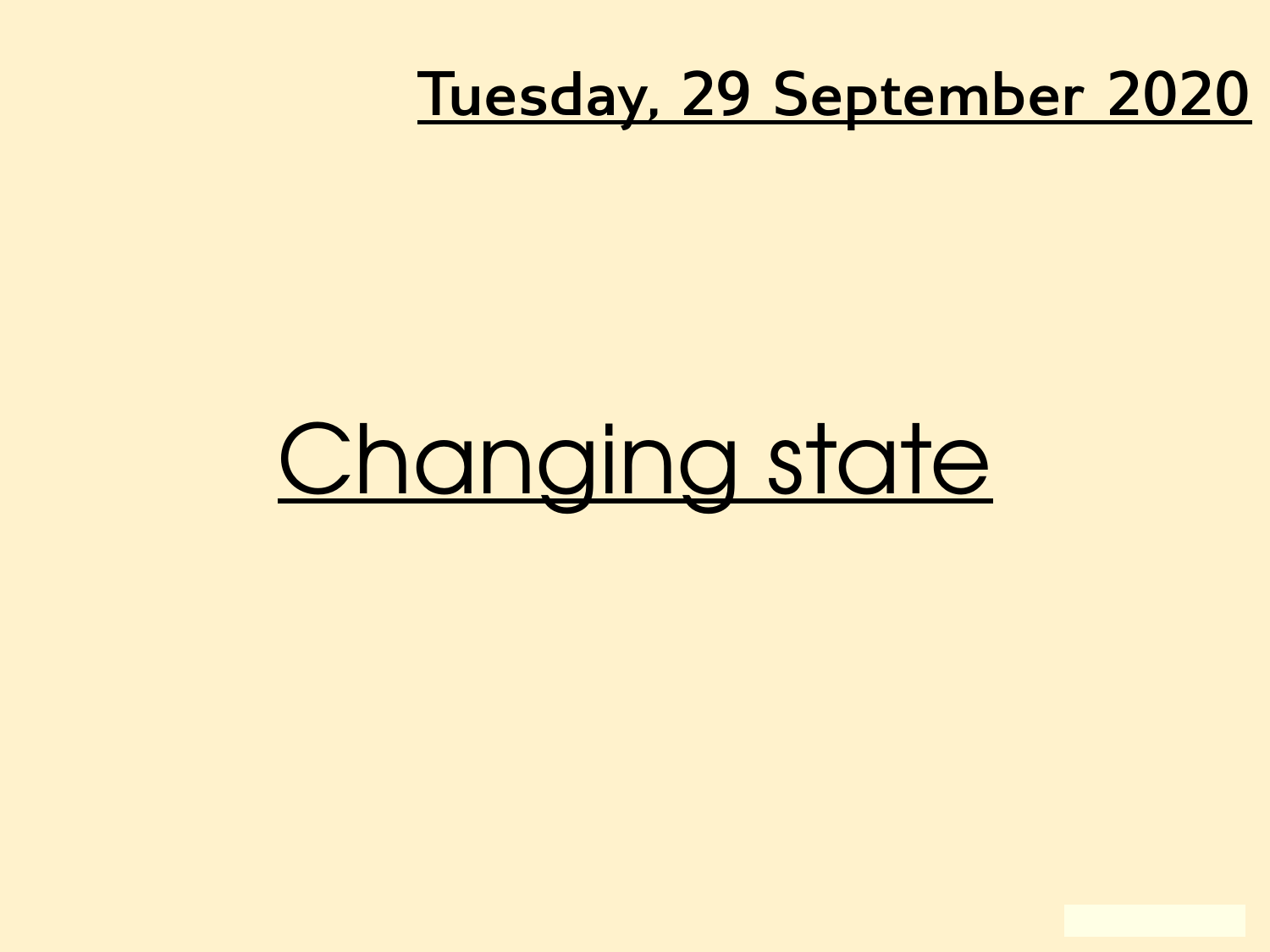

Tuesday, 29 September 2020
# Changing state